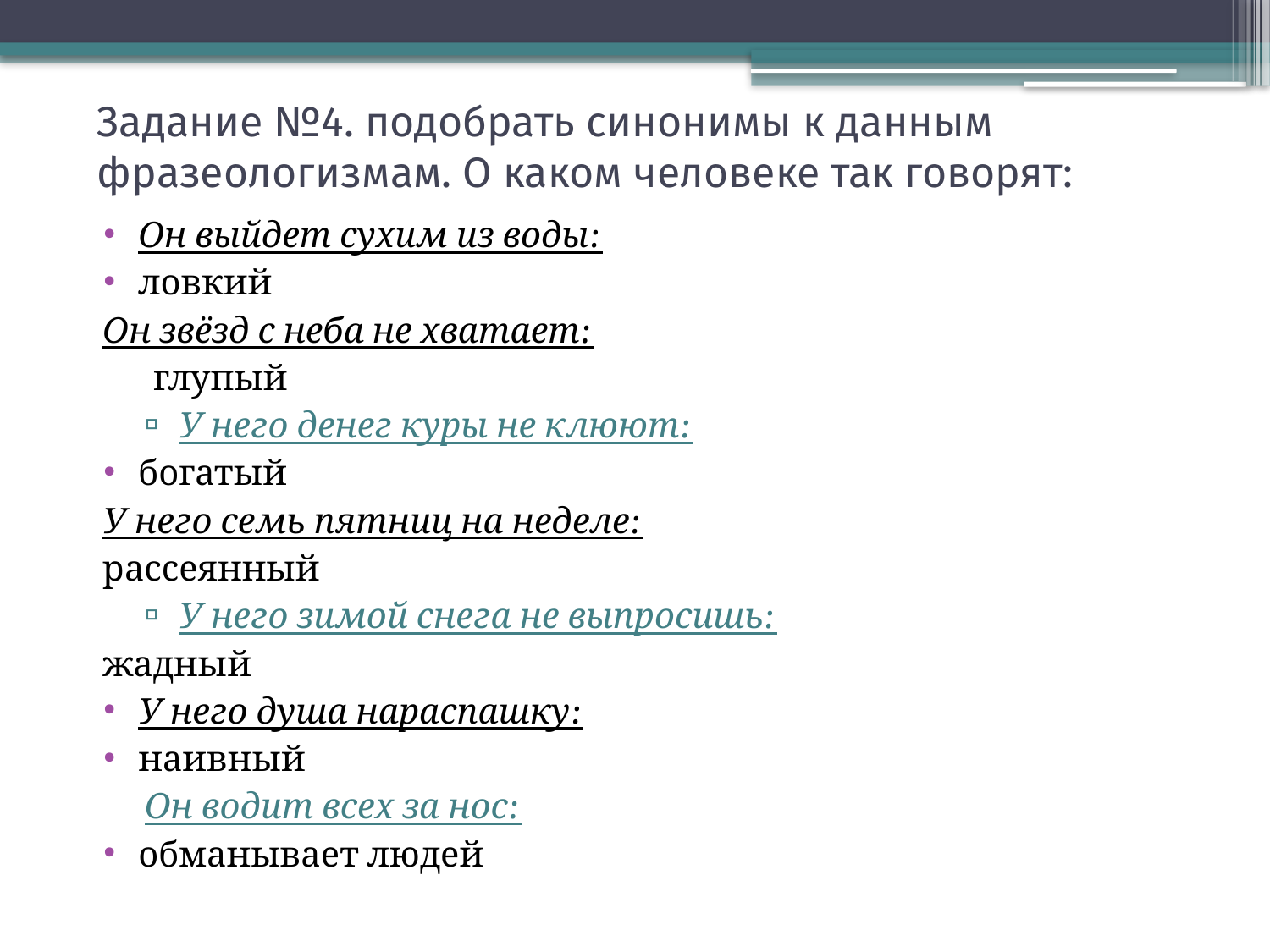

# Задание №4. подобрать синонимы к данным фразеологизмам. О каком человеке так говорят:
Он выйдет сухим из воды:
ловкий
Он звёзд с неба не хватает:
      глупый
У него денег куры не клюют:
богатый
У него семь пятниц на неделе:
рассеянный
У него зимой снега не выпросишь:
жадный
У него душа нараспашку:
наивный
Он водит всех за нос:
обманывает людей